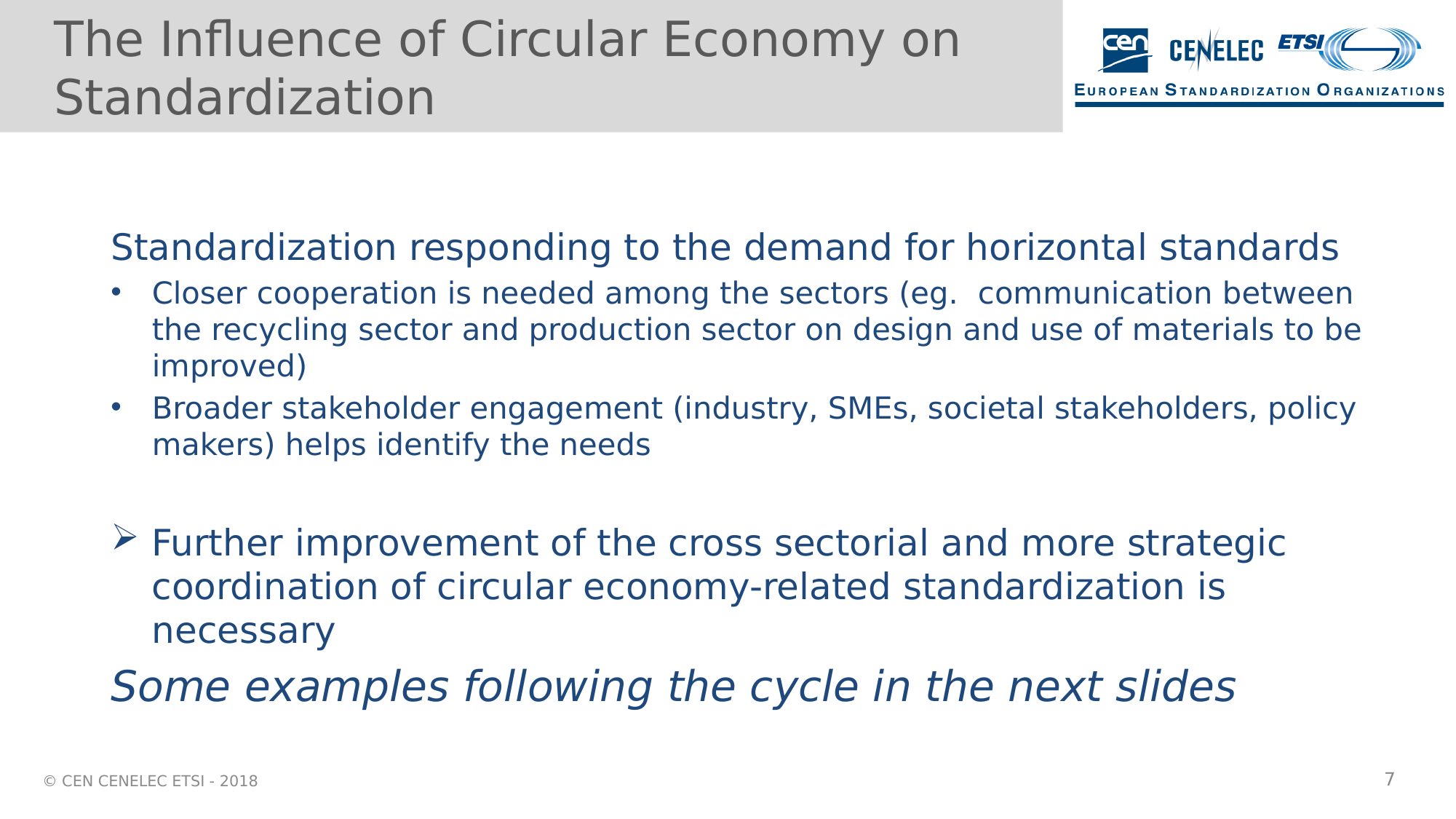

# The Influence of Circular Economy on Standardization
Standardization responding to the demand for horizontal standards
Closer cooperation is needed among the sectors (eg.  communication between the recycling sector and production sector on design and use of materials to be improved)
Broader stakeholder engagement (industry, SMEs, societal stakeholders, policy makers) helps identify the needs

Further improvement of the cross sectorial and more strategic coordination of circular economy-related standardization is necessary
Some examples following the cycle in the next slides

7
© CEN CENELEC ETSI - 2018